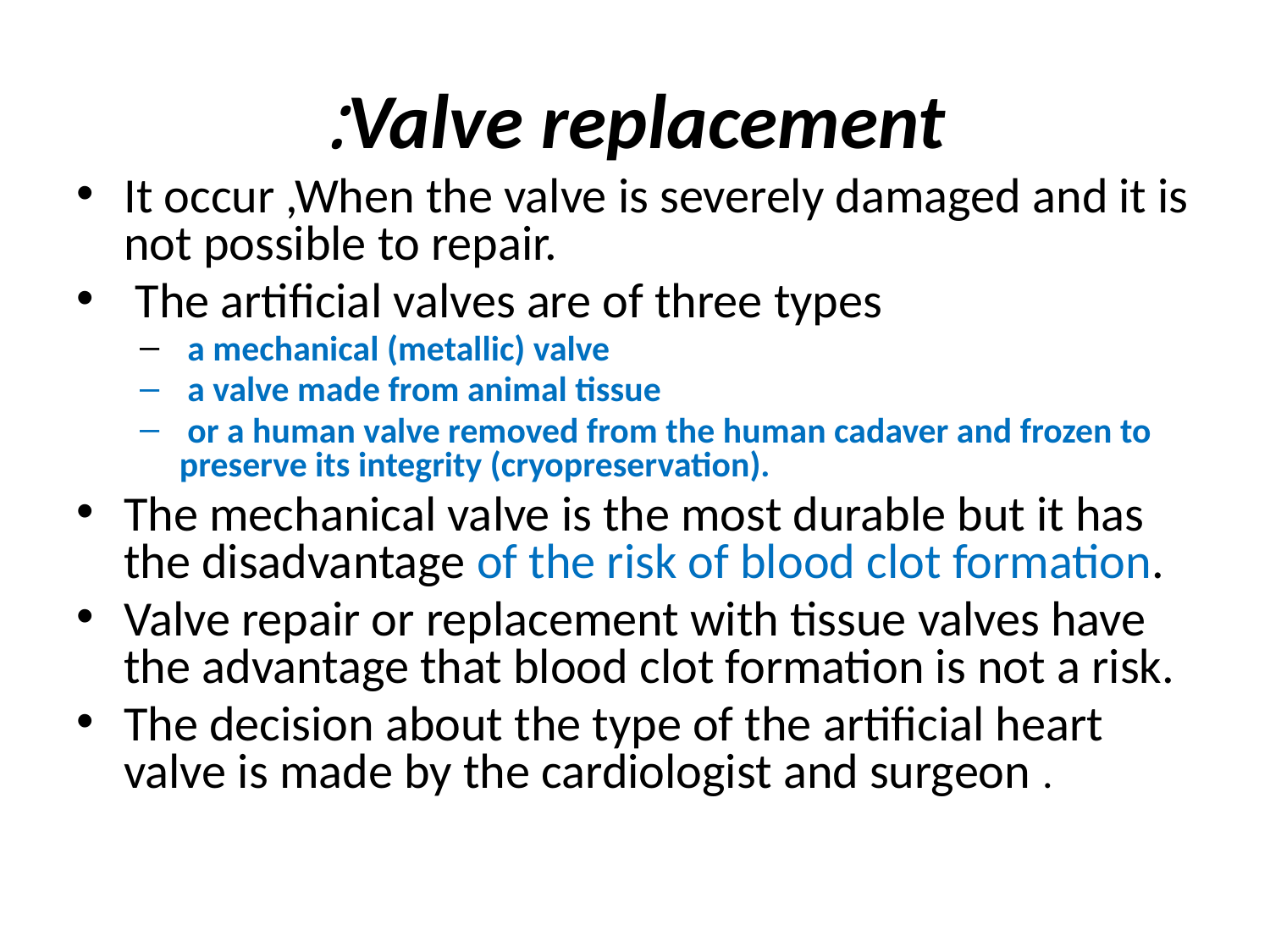

# Valve replacement:
It occur ,When the valve is severely damaged and it is not possible to repair.
 The artificial valves are of three types
 a mechanical (metallic) valve
 a valve made from animal tissue
 or a human valve removed from the human cadaver and frozen to preserve its integrity (cryopreservation).
The mechanical valve is the most durable but it has the disadvantage of the risk of blood clot formation.
Valve repair or replacement with tissue valves have the advantage that blood clot formation is not a risk.
The decision about the type of the artificial heart valve is made by the cardiologist and surgeon .